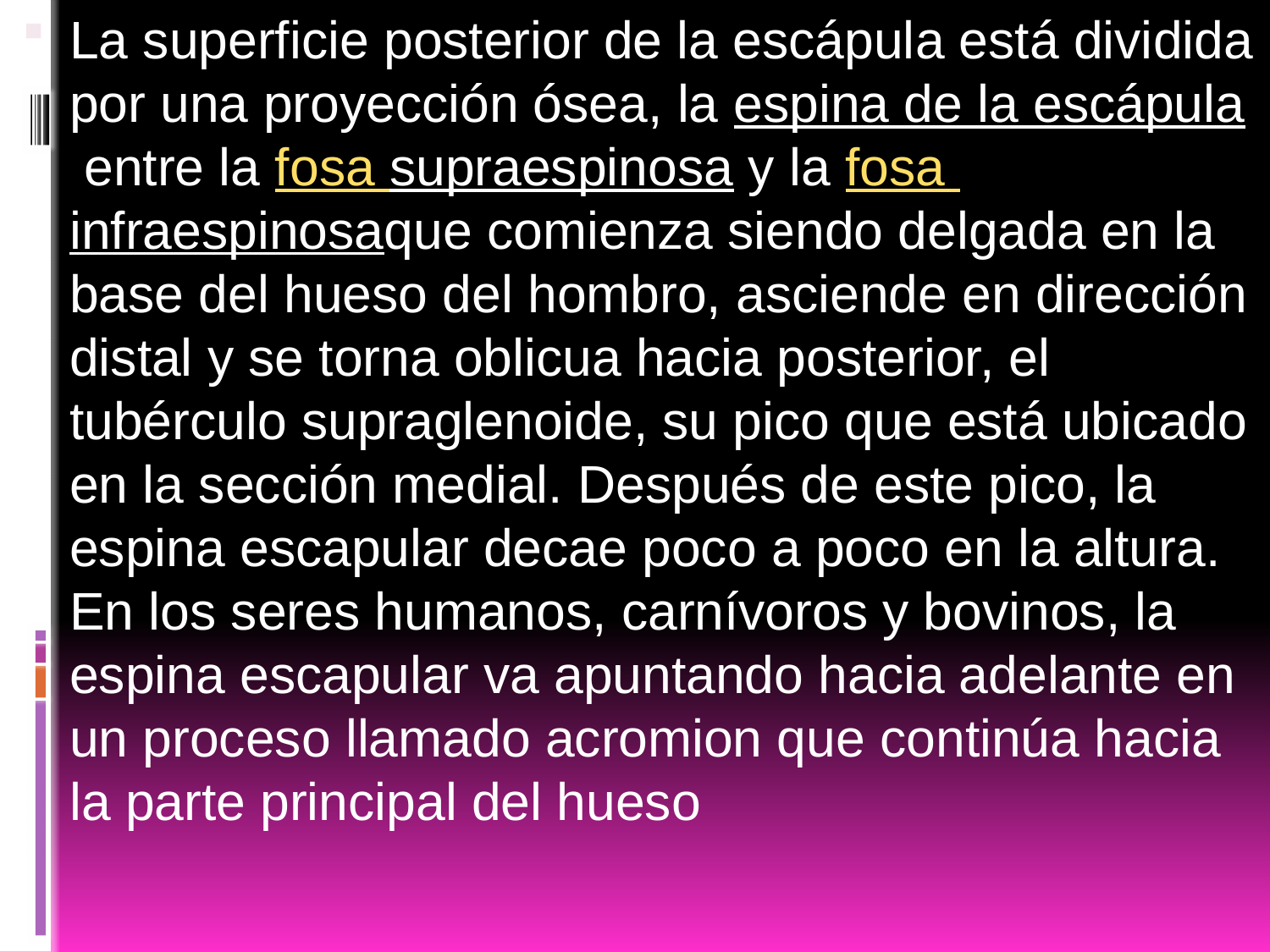

La superficie posterior de la escápula está dividida por una proyección ósea, la espina de la escápula entre la fosa supraespinosa y la fosa infraespinosaque comienza siendo delgada en la base del hueso del hombro, asciende en dirección distal y se torna oblicua hacia posterior, el tubérculo supraglenoide, su pico que está ubicado en la sección medial. Después de este pico, la espina escapular decae poco a poco en la altura. En los seres humanos, carnívoros y bovinos, la espina escapular va apuntando hacia adelante en un proceso llamado acromion que continúa hacia la parte principal del hueso